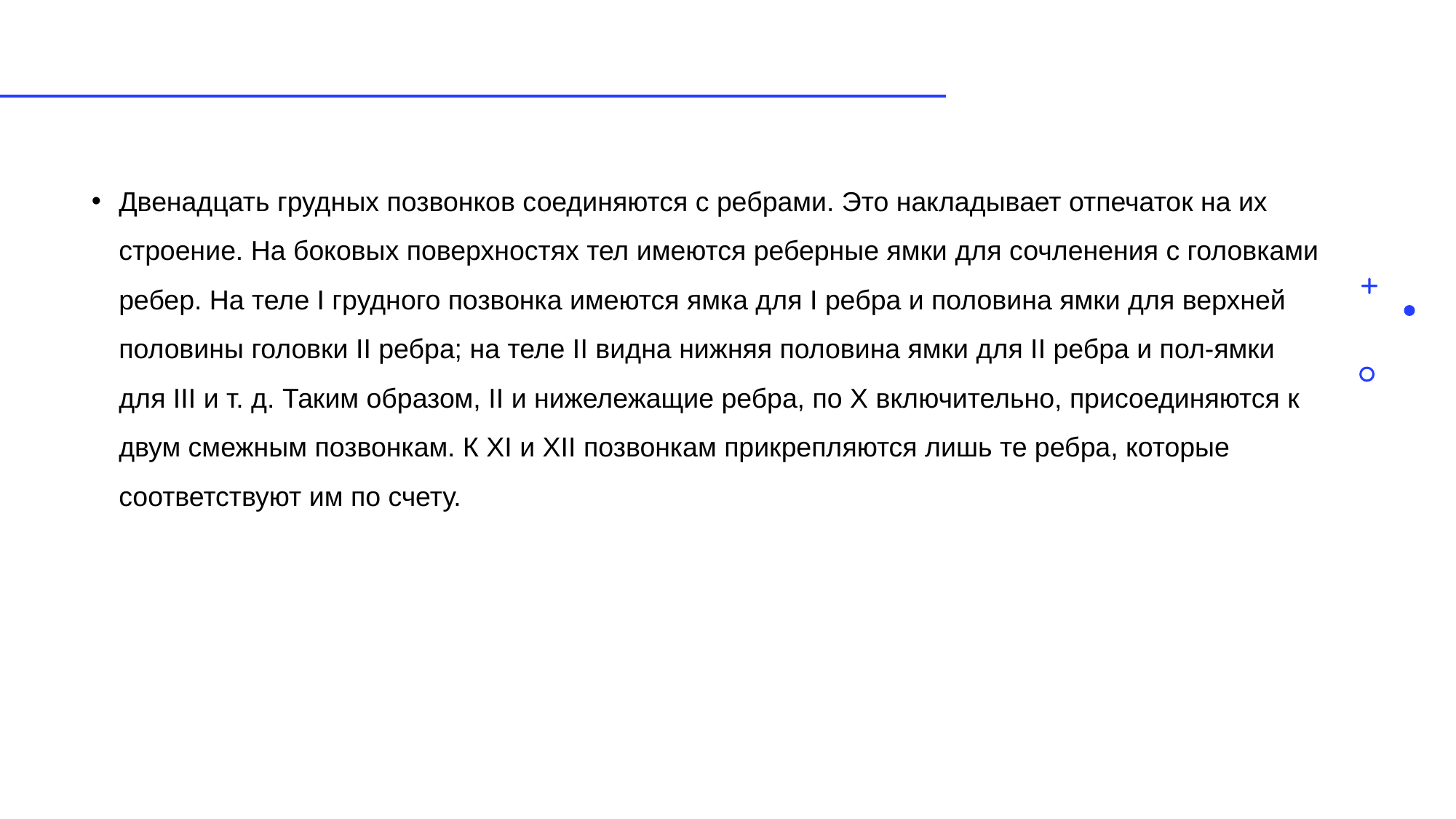

Двенадцать грудных позвонков соединяются с ребрами. Это накладывает отпечаток на их строение. На боковых поверхностях тел имеются реберные ямки для сочленения с головками ребер. На теле I грудного позвонка имеются ямка для I ребра и половина ямки для верхней половины головки II ребра; на теле II видна нижняя половина ямки для II ребра и пол-ямки для III и т. д. Таким образом, II и нижележащие ребра, по X включительно, присоединяются к двум смежным позвонкам. К XI и XII позвонкам прикрепляются лишь те ребра, которые соответствуют им по счету.